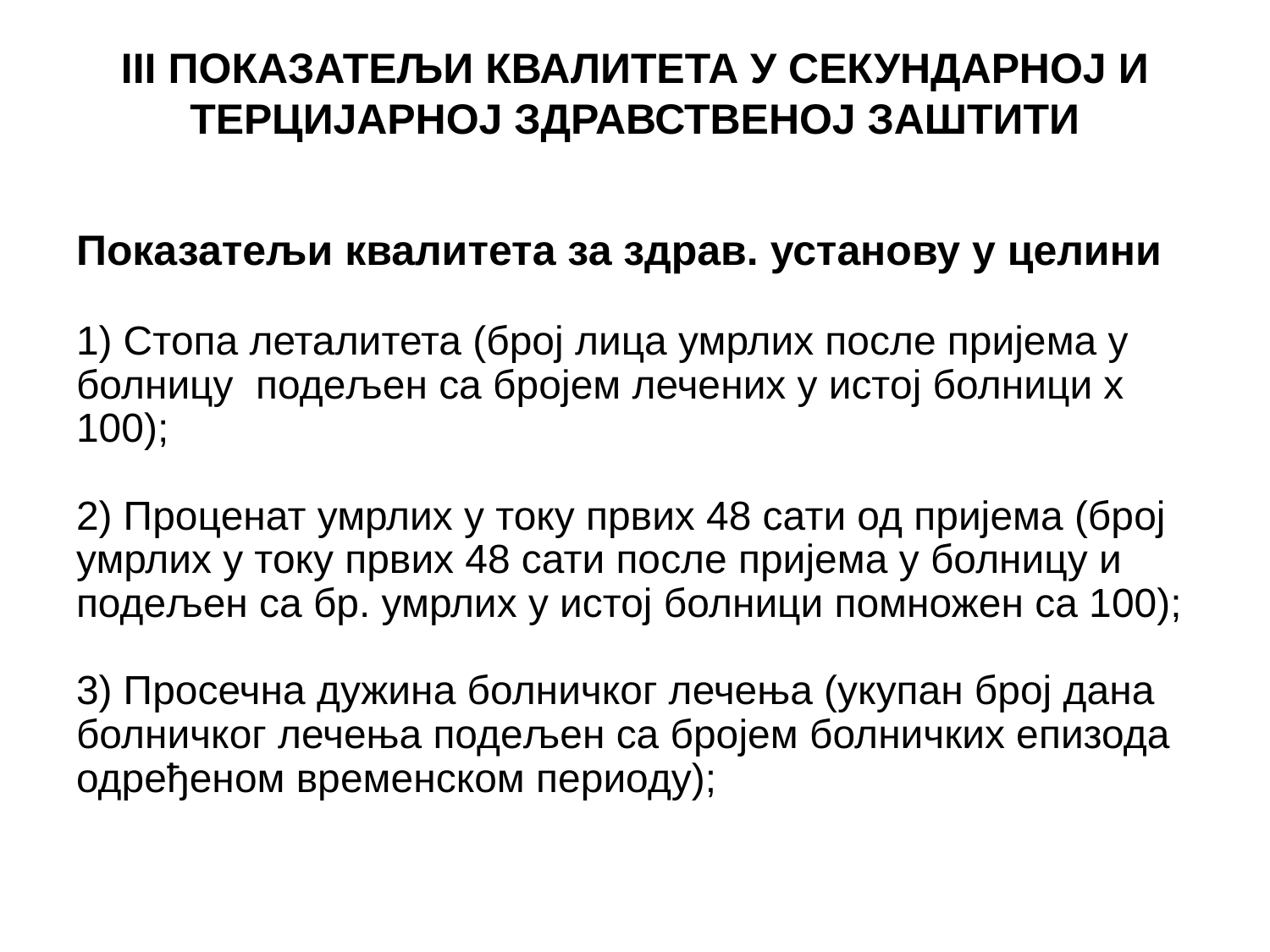

# III ПОКАЗАТЕЉИ КВАЛИТЕТА У СЕКУНДАРНОЈ И ТЕРЦИЈАРНОЈ ЗДРАВСТВЕНОЈ ЗАШТИТИ
Показатељи квалитета за здрав. установу у целини
1) Стопа леталитета (број лица умрлих после пријема у болницу  подељен са бројем лечених у истој болници x 100);
2) Проценат умрлих у току првих 48 сати од пријема (број умрлих у току првих 48 сати после пријема у болницу и подељен са бр. умрлих у истој болници помножен са 100);
3) Просечна дужина болничког лечења (укупан број дана болничког лечења подељен са бројем болничких епизода одређеном временском периоду);